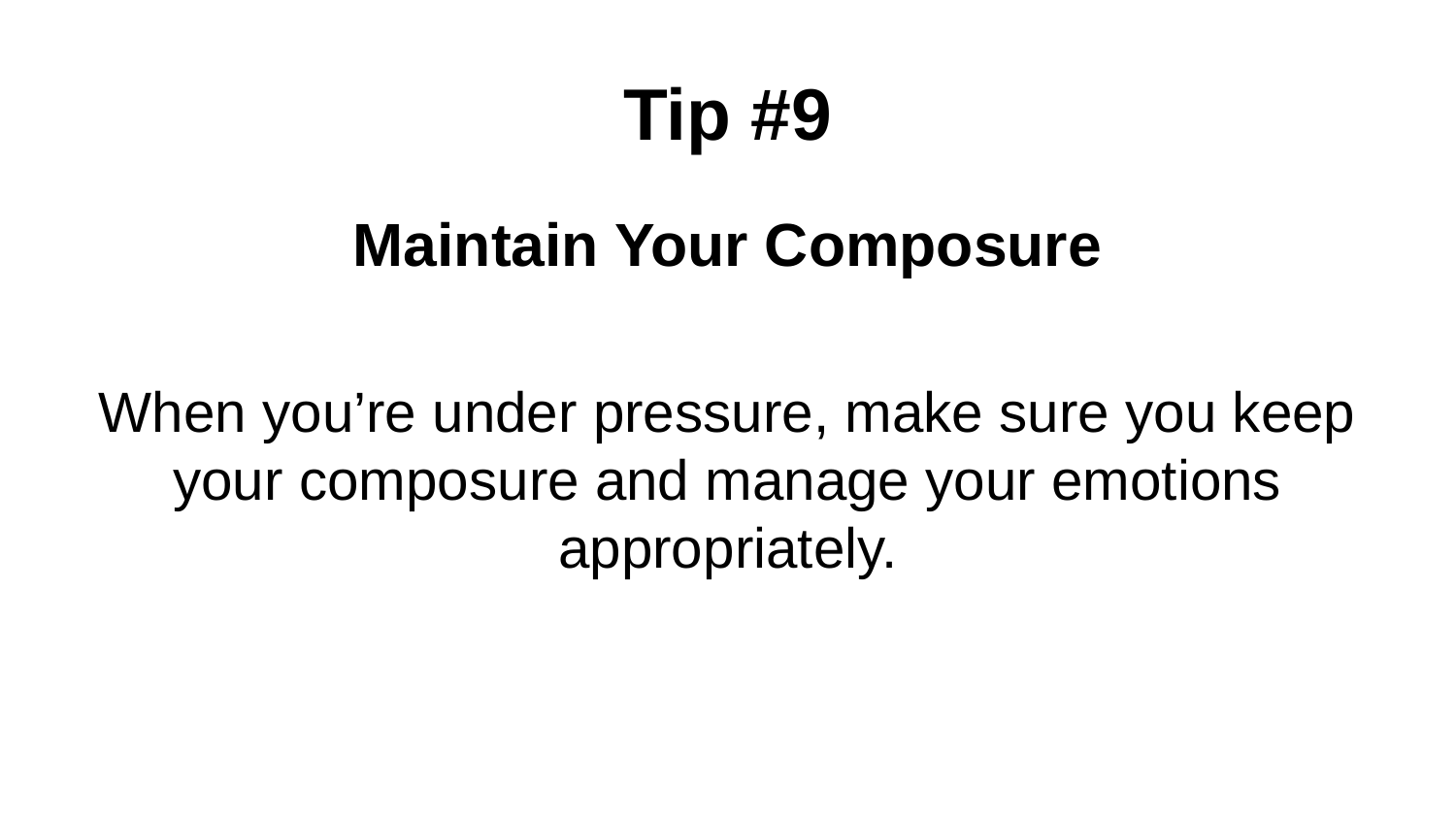

# Tip #9
Maintain Your Composure

When you’re under pressure, make sure you keep your composure and manage your emotions appropriately.

.